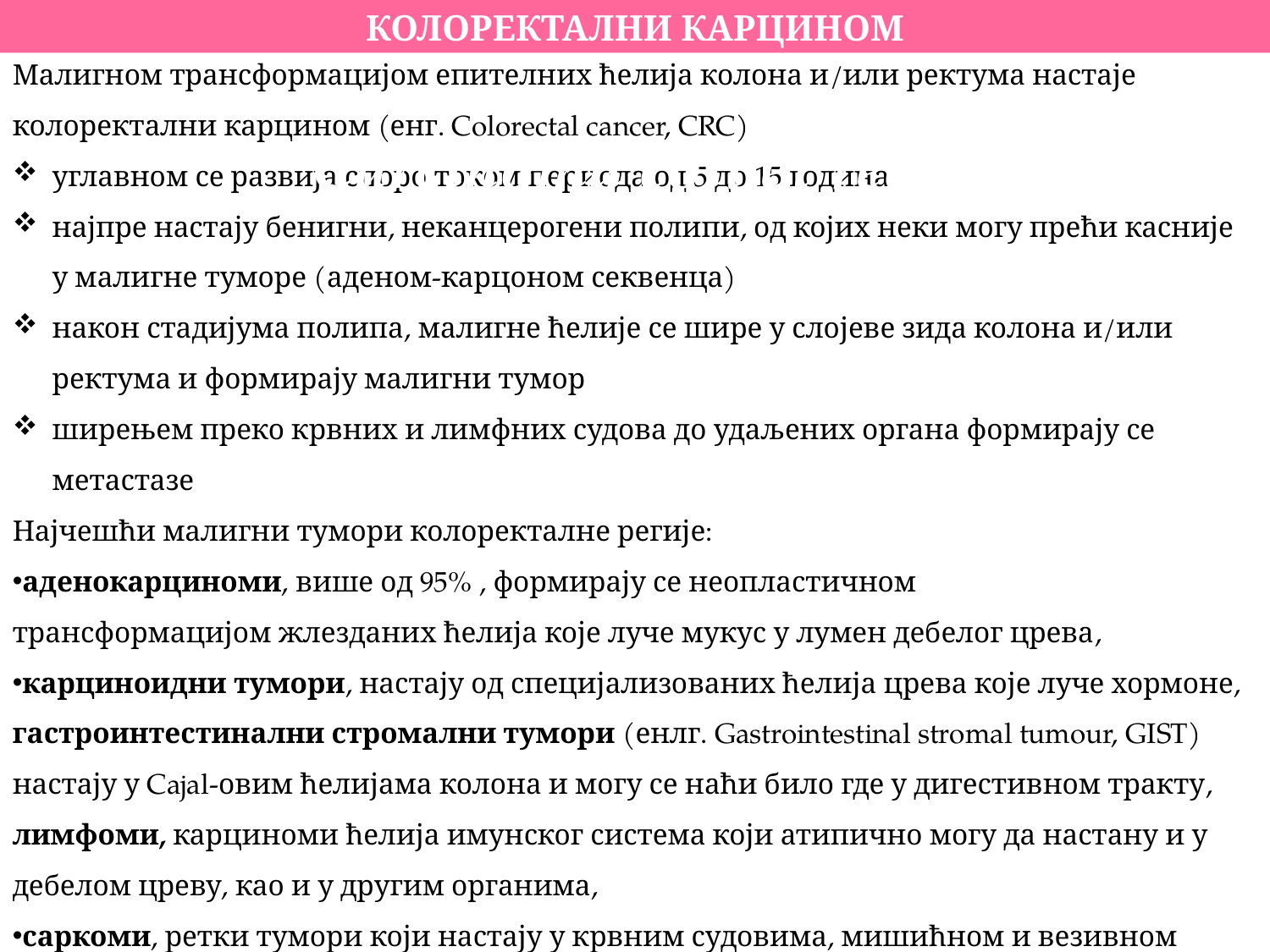

Малигном трансформацијом епителних ћелија колона и/или ректума настаје колоректални карцином (енг. Colorectal cancer, CRC)
углавном се развија споро током периода од 5 до 15 година
најпре настају бенигни, неканцерогени полипи, од којих неки могу прећи касније у малигне туморе (аденом-карцоном секвенца)
након стадијума полипа, малигне ћелије се шире у слојеве зида колона и/или ректума и формирају малигни тумор
ширењем преко крвних и лимфних судова до удаљених органа формирају се метастазе
Најчешћи малигни тумори колоректалне регије:
аденокарциноми, више од 95% , формирају се неопластичном
трансформацијом жлезданих ћелија које луче мукус у лумен дебелог црева,
карциноидни тумори, настају од специјализованих ћелија црева које луче хормоне,  гастроинтестинални стромални тумори (енлг. Gastrointestinal stromal tumour, GIST) настају у Cajal-овим ћелијама колона и могу се наћи било где у дигестивном тракту,  лимфоми, карциноми ћелија имунског система који атипично могу да настану и у дебелом цреву, као и у другим органима,
саркоми, ретки тумори који настају у крвним судовима, мишићном и везивном ткиву
КОЛОРЕКТАЛНИ КАРЦИНОМ
Carcinoma coli et recti